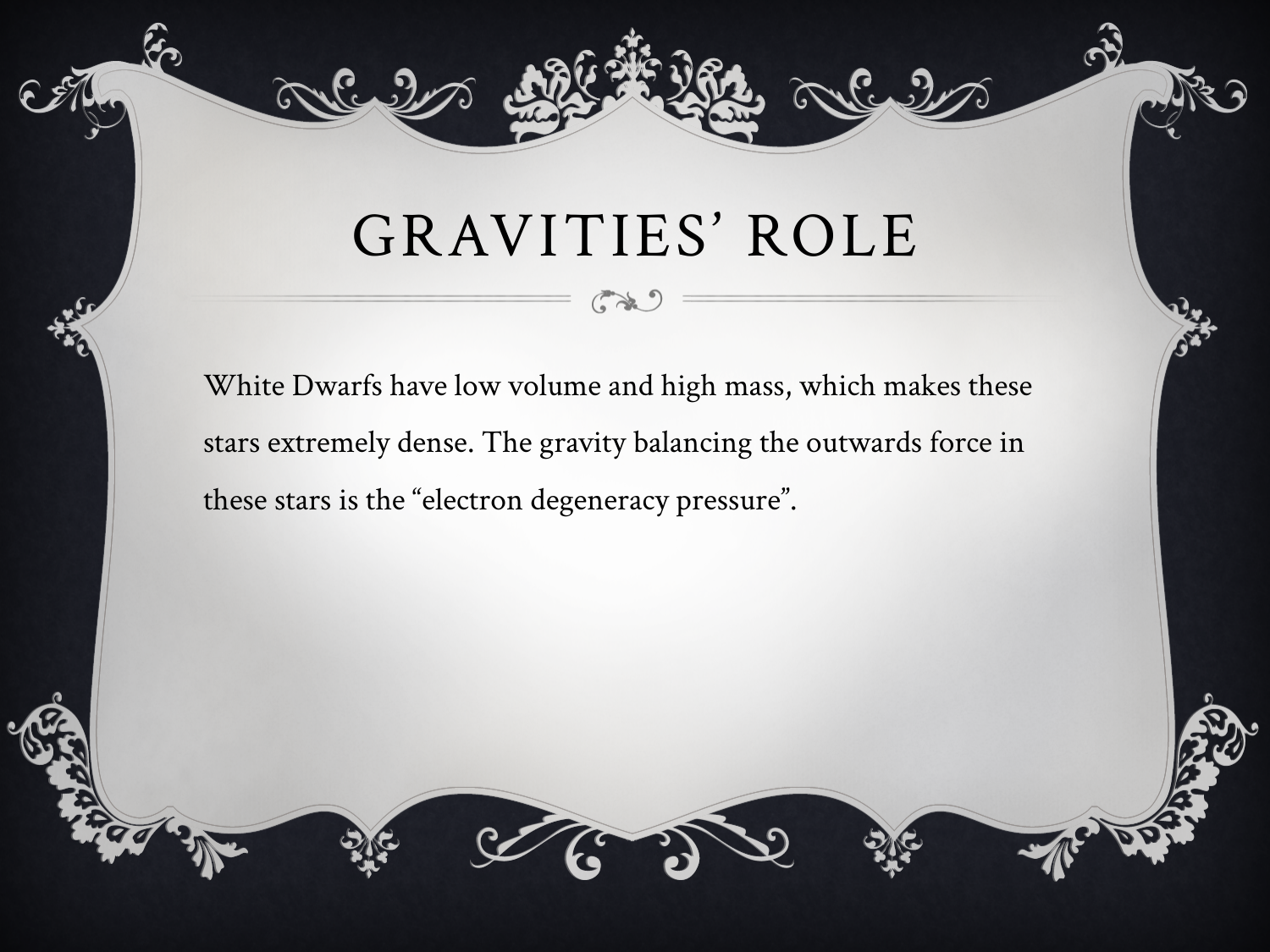

# Gravities’ Role
White Dwarfs have low volume and high mass, which makes these stars extremely dense. The gravity balancing the outwards force in these stars is the “electron degeneracy pressure”.